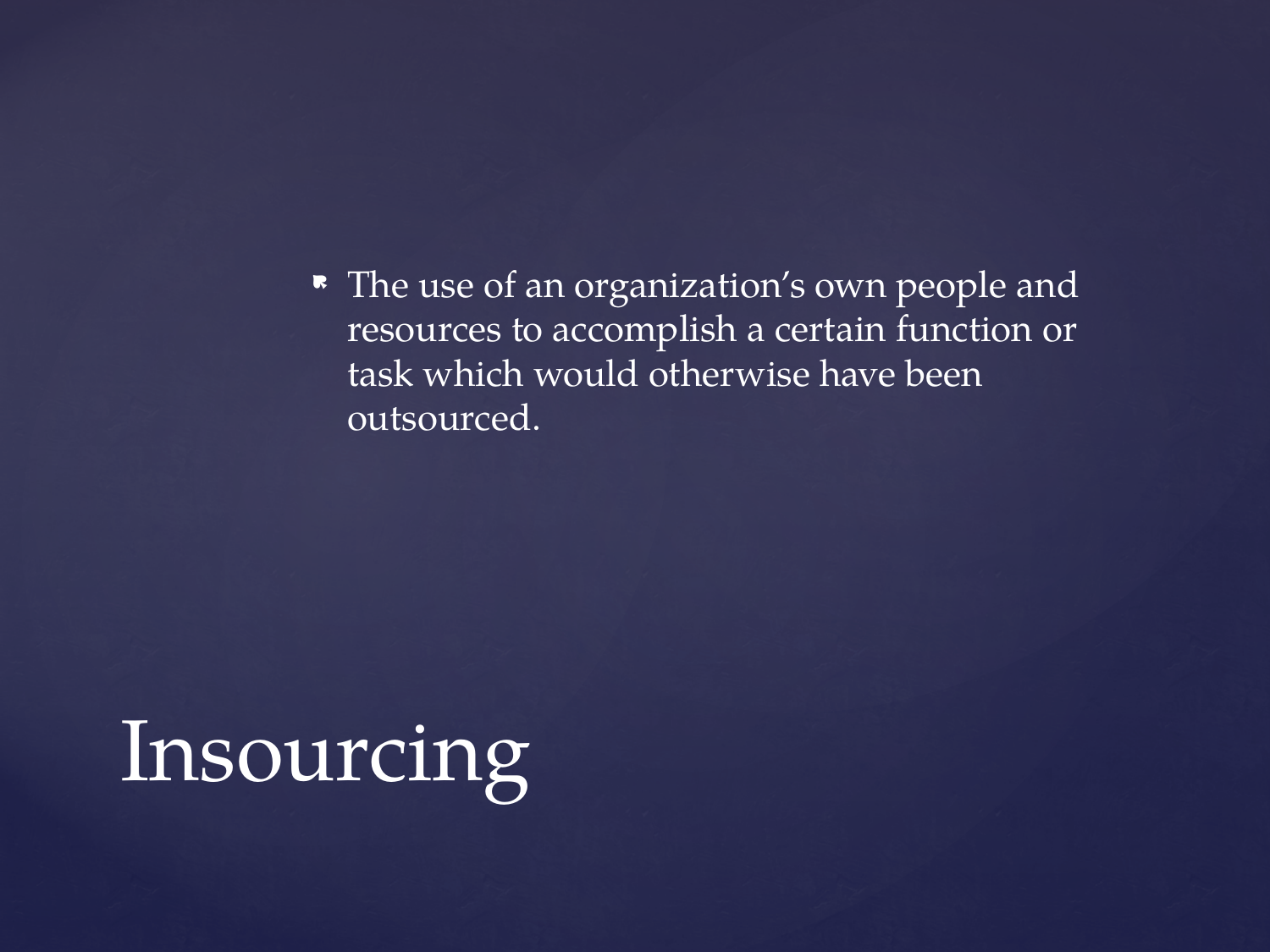

The use of an organization’s own people and resources to accomplish a certain function or task which would otherwise have been outsourced.
# Insourcing